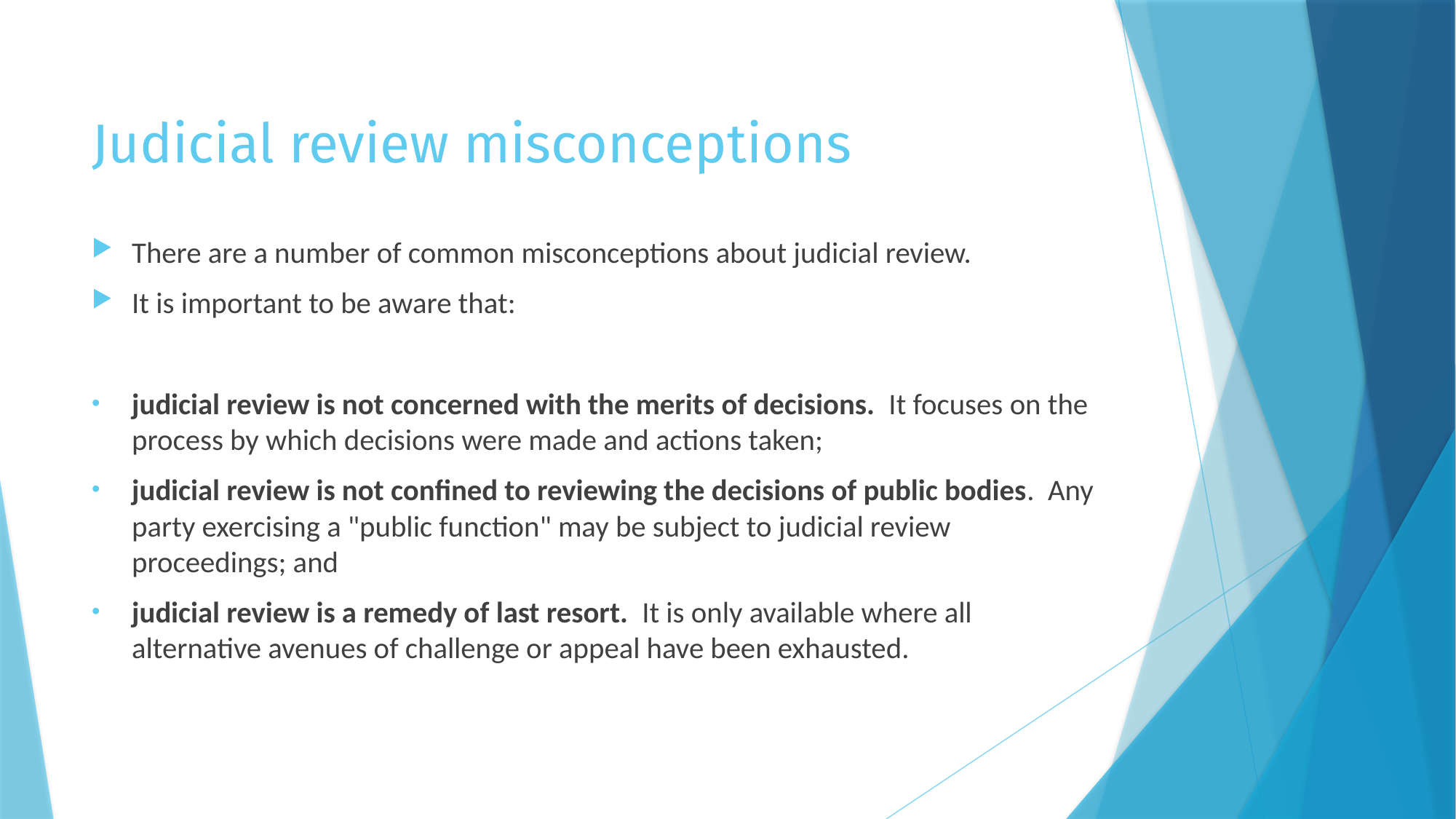

# Judicial review misconceptions
There are a number of common misconceptions about judicial review.
It is important to be aware that:

judicial review is not concerned with the merits of decisions.  It focuses on the process by which decisions were made and actions taken;
judicial review is not confined to reviewing the decisions of public bodies.  Any party exercising a "public function" may be subject to judicial review proceedings; and
judicial review is a remedy of last resort.  It is only available where all alternative avenues of challenge or appeal have been exhausted.